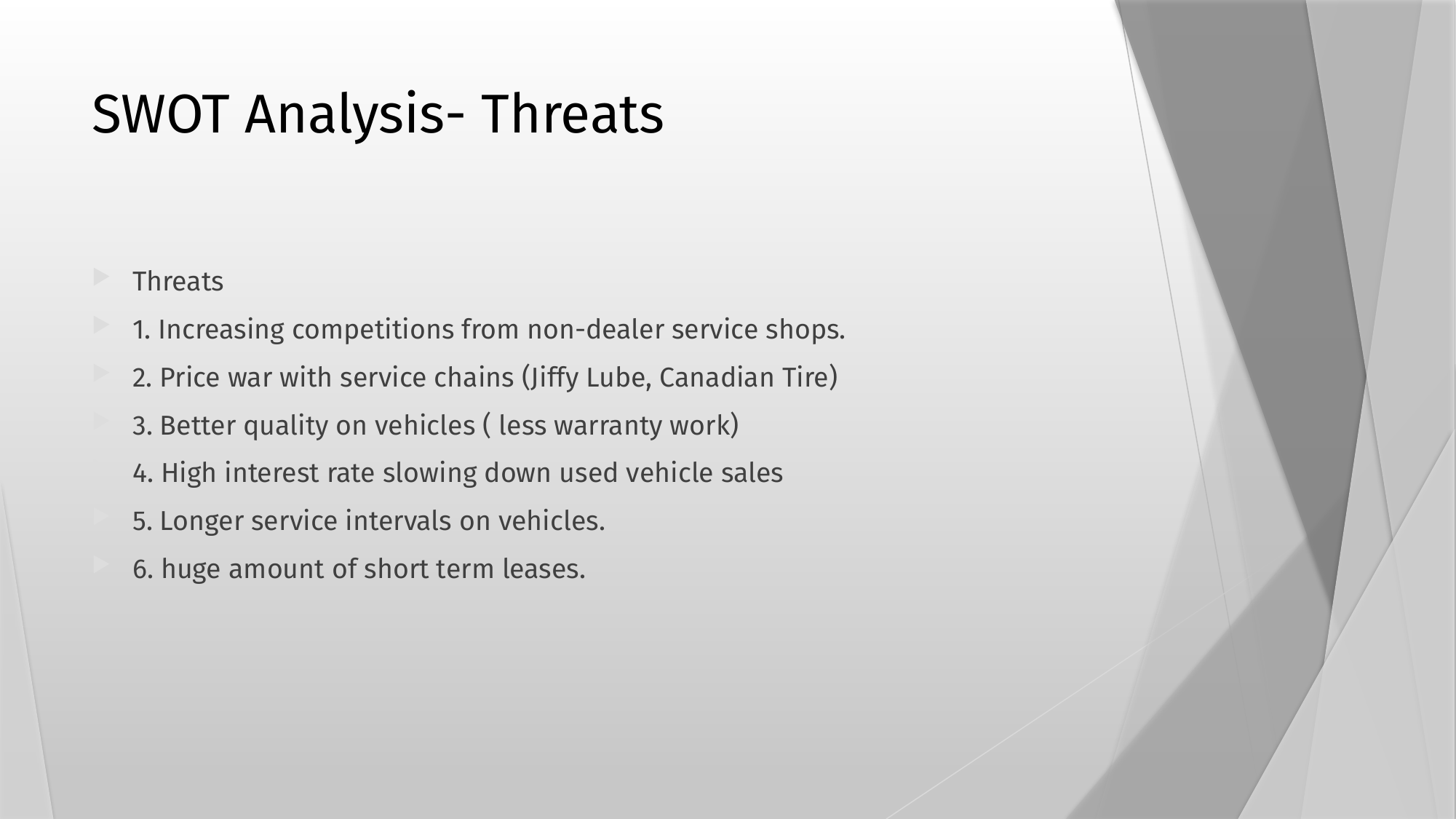

# SWOT Analysis- Threats
Threats
1. Increasing competitions from non-dealer service shops.
2. Price war with service chains (Jiffy Lube, Canadian Tire)
3. Better quality on vehicles ( less warranty work)
4. High interest rate slowing down used vehicle sales
5. Longer service intervals on vehicles.
6. huge amount of short term leases.